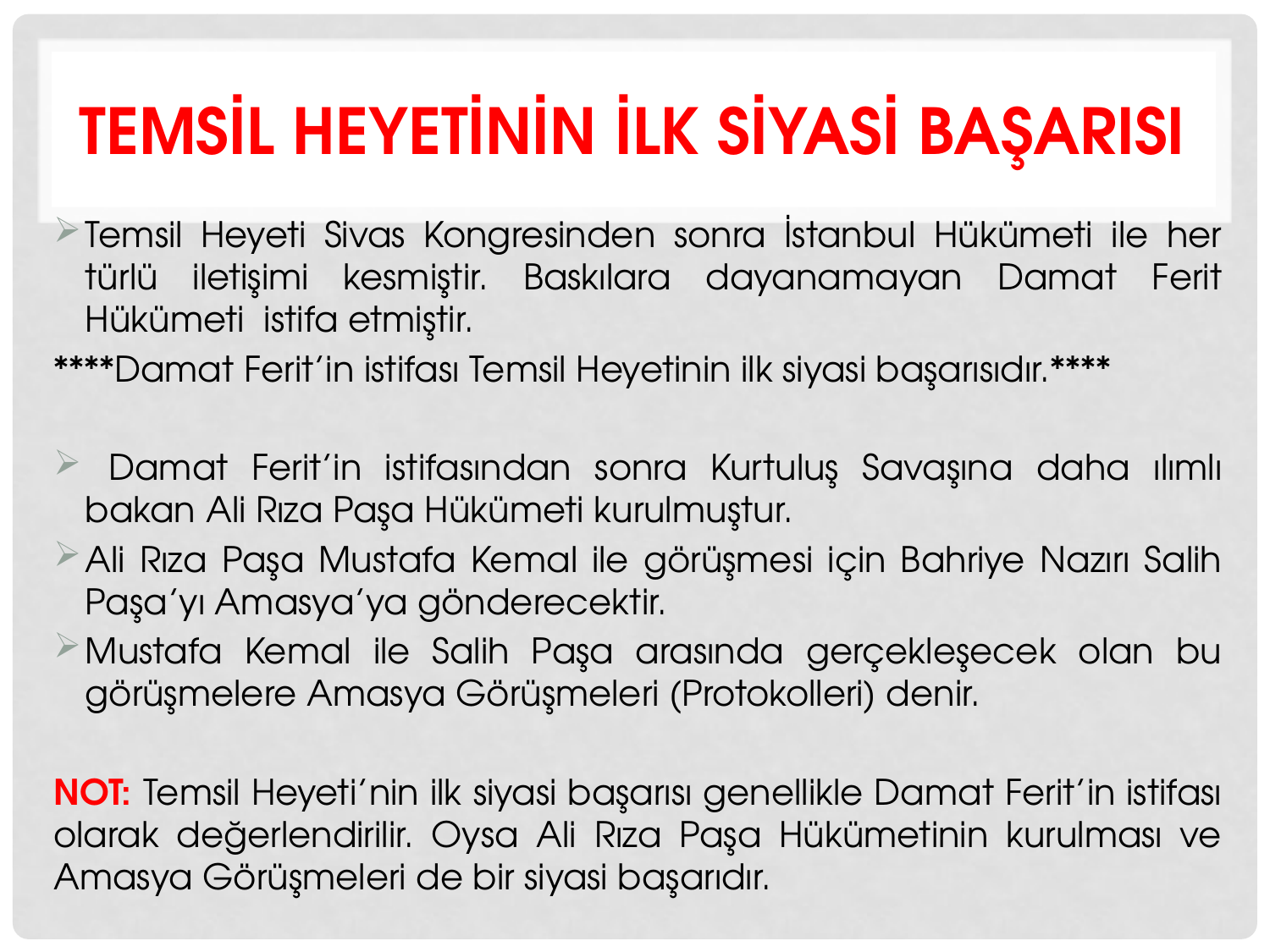

# TEMSİL HEYETİNİN İLK SİYASİ BAŞARISI
Temsil Heyeti Sivas Kongresinden sonra İstanbul Hükümeti ile her türlü iletişimi kesmiştir. Baskılara dayanamayan Damat Ferit Hükümeti  istifa etmiştir.
****Damat Ferit’in istifası Temsil Heyetinin ilk siyasi başarısıdır.****

 Damat Ferit’in istifasından sonra Kurtuluş Savaşına daha ılımlı bakan Ali Rıza Paşa Hükümeti kurulmuştur.
Ali Rıza Paşa Mustafa Kemal ile görüşmesi için Bahriye Nazırı Salih Paşa’yı Amasya’ya gönderecektir.
Mustafa Kemal ile Salih Paşa arasında gerçekleşecek olan bu görüşmelere Amasya Görüşmeleri (Protokolleri) denir.

NOT: Temsil Heyeti’nin ilk siyasi başarısı genellikle Damat Ferit’in istifası olarak değerlendirilir. Oysa Ali Rıza Paşa Hükümetinin kurulması ve Amasya Görüşmeleri de bir siyasi başarıdır.